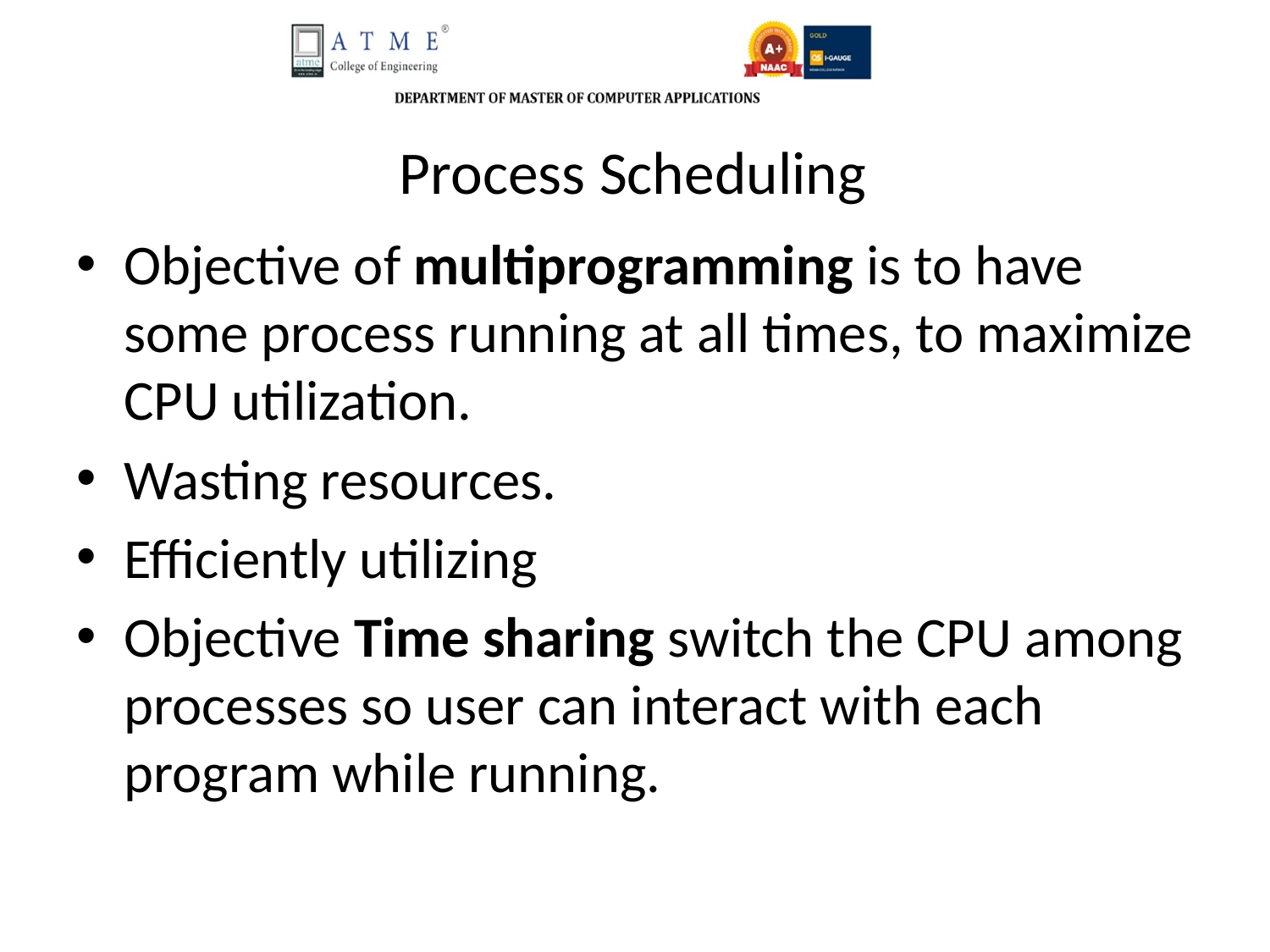

# Process Scheduling
Objective of multiprogramming is to have some process running at all times, to maximize CPU utilization.
Wasting resources.
Efficiently utilizing
Objective Time sharing switch the CPU among processes so user can interact with each program while running.